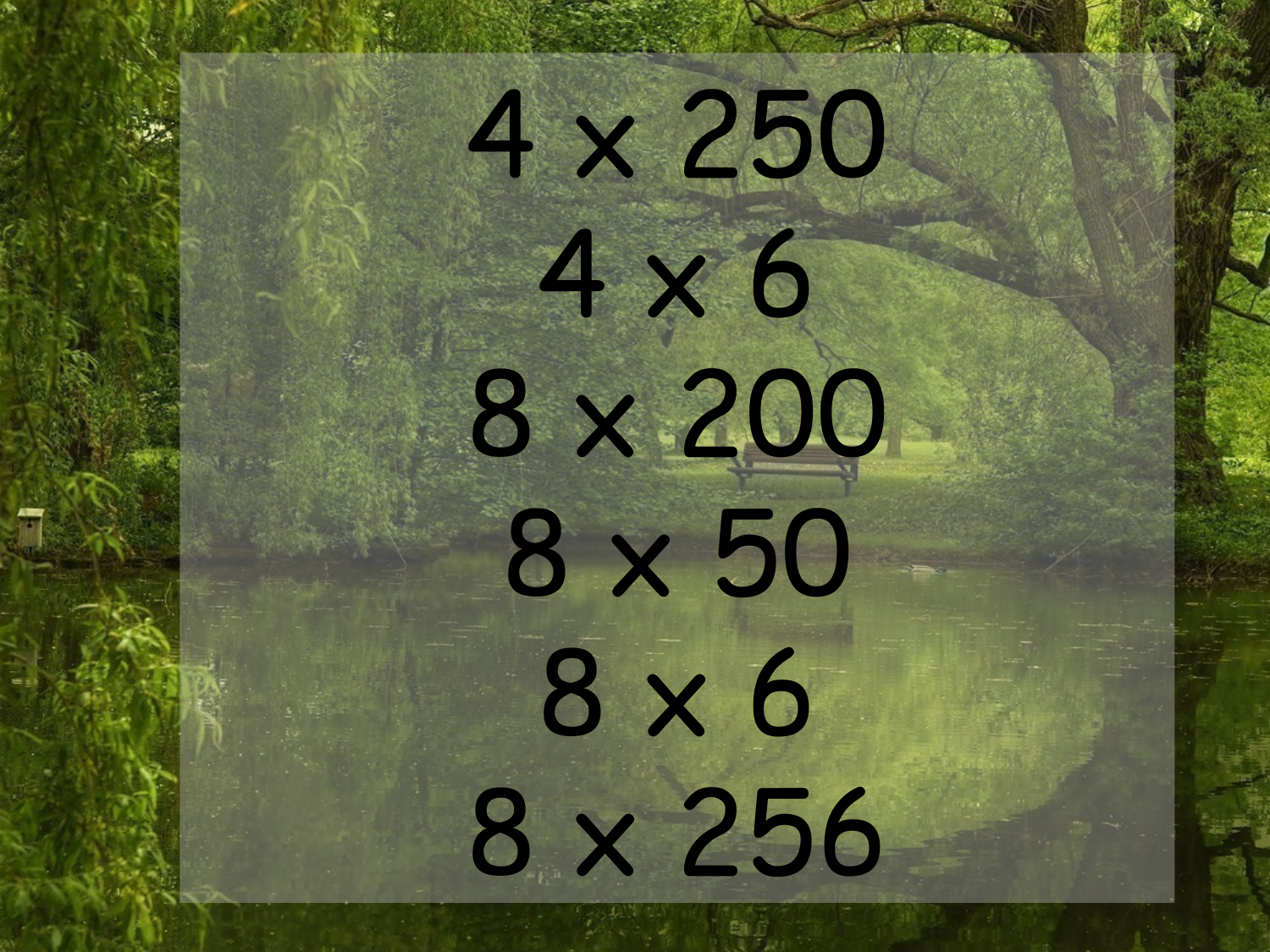

4 x 250
4 x 6
8 x 200
8 x 50
8 x 6
8 x 256